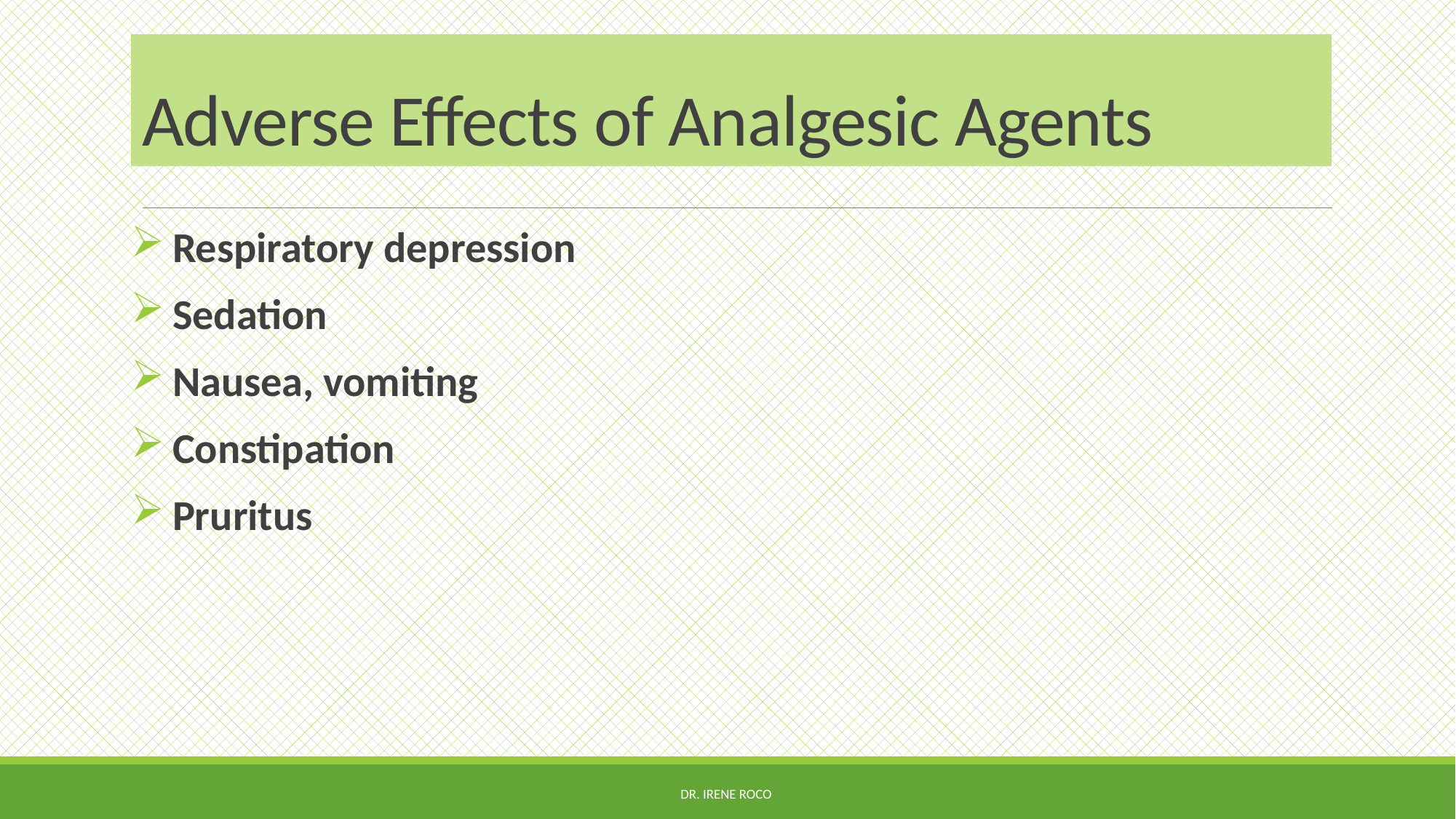

# Adverse Effects of Analgesic Agents
Respiratory depression
Sedation
Nausea, vomiting
Constipation
Pruritus
Dr. Irene Roco